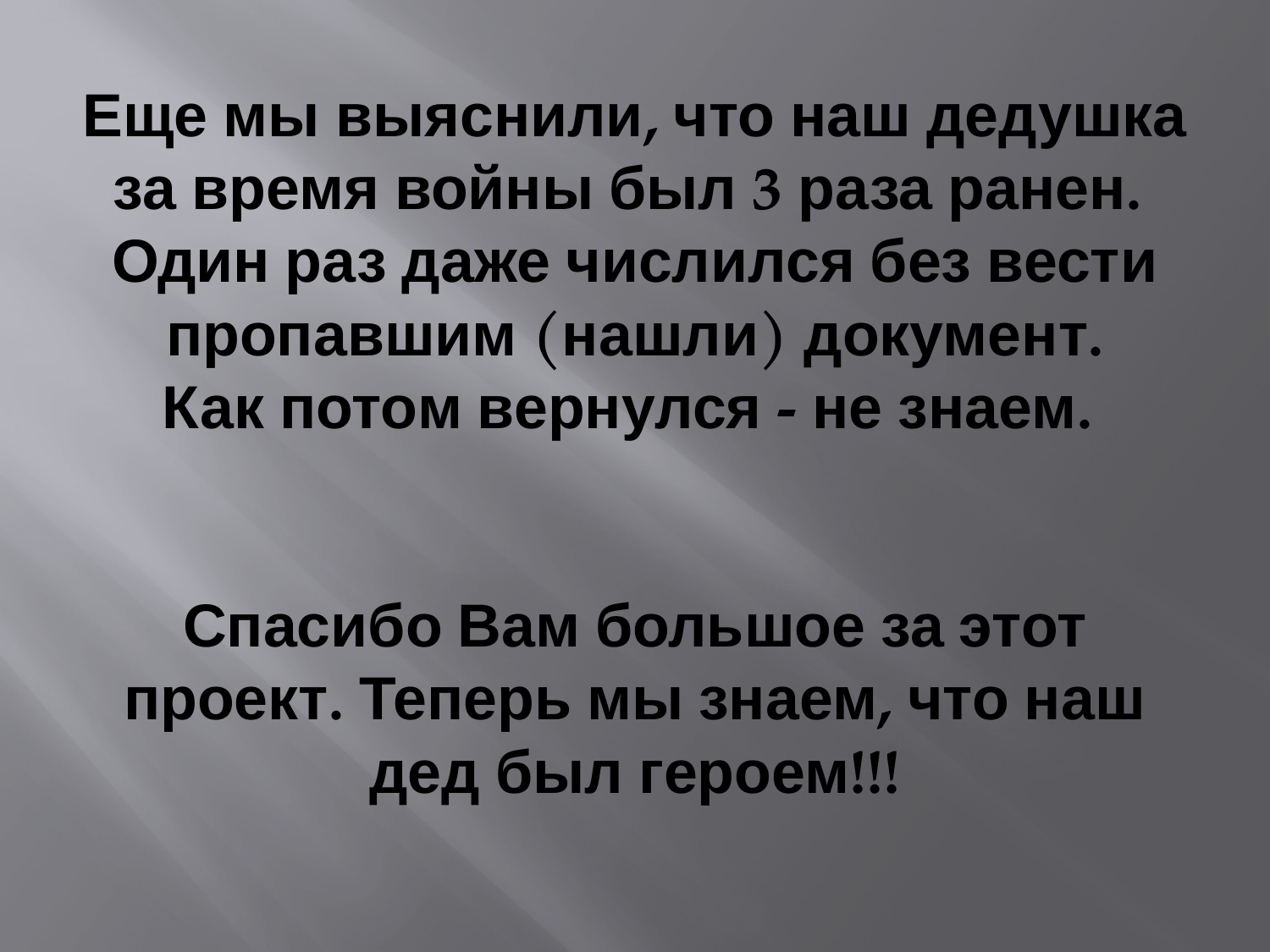

# Еще мы выяснили, что наш дедушка за время войны был 3 раза ранен.  Один раз даже числился без вести пропавшим (нашли) документ. Как потом вернулся - не знаем.  Спасибо Вам большое за этот проект. Теперь мы знаем, что наш дед был героем!!!